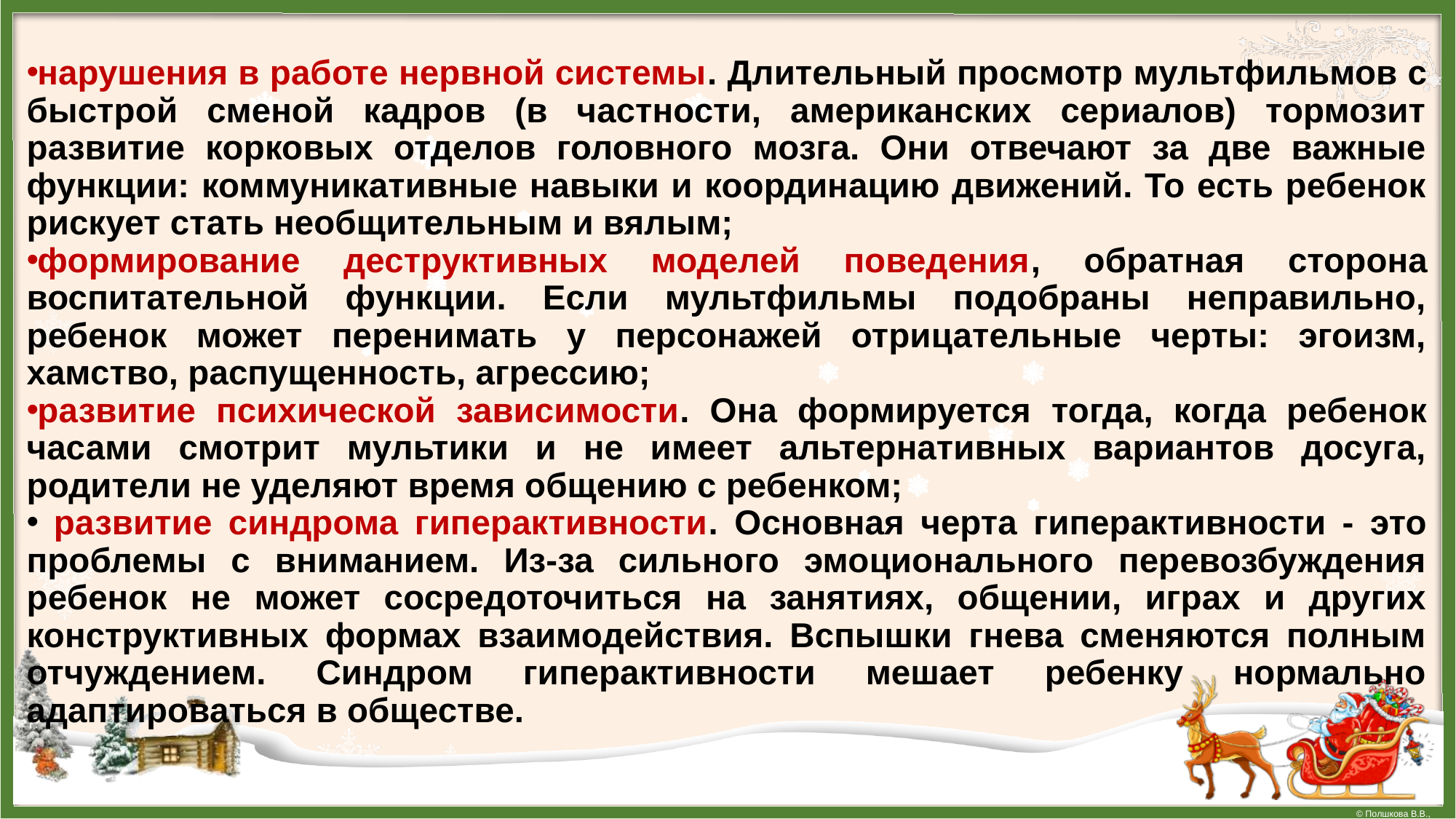

нарушения в работе нервной системы. Длительный просмотр мультфильмов с быстрой сменой кадров (в частности, американских сериалов) тормозит развитие корковых отделов головного мозга. Они отвечают за две важные функции: коммуникативные навыки и координацию движений. То есть ребенок рискует стать необщительным и вялым;
формирование деструктивных моделей поведения, обратная сторона воспитательной функции. Если мультфильмы подобраны неправильно, ребенок может перенимать у персонажей отрицательные черты: эгоизм, хамство, распущенность, агрессию;
развитие психической зависимости. Она формируется тогда, когда ребенок часами смотрит мультики и не имеет альтернативных вариантов досуга, родители не уделяют время общению с ребенком;
 развитие синдрома гиперактивности. Основная черта гиперактивности - это проблемы с вниманием. Из-за сильного эмоционального перевозбуждения ребенок не может сосредоточиться на занятиях, общении, играх и других конструктивных формах взаимодействия. Вспышки гнева сменяются полным отчуждением. Синдром гиперактивности мешает ребенку нормально адаптироваться в обществе.